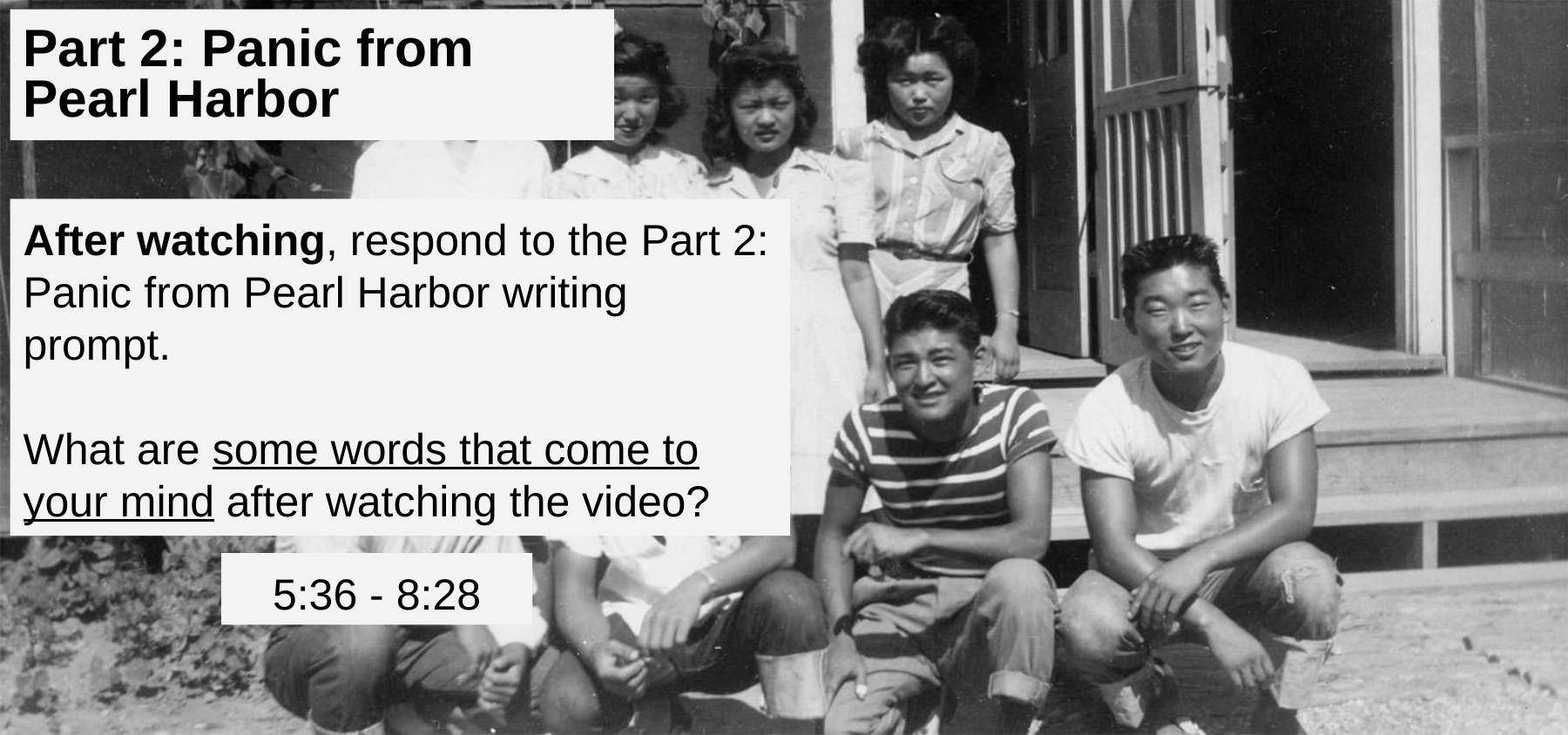

# Part 2: Panic from Pearl Harbor
After watching, respond to the Part 2: Panic from Pearl Harbor writing prompt.

What are some words that come to your mind after watching the video?
5:36 - 8:28